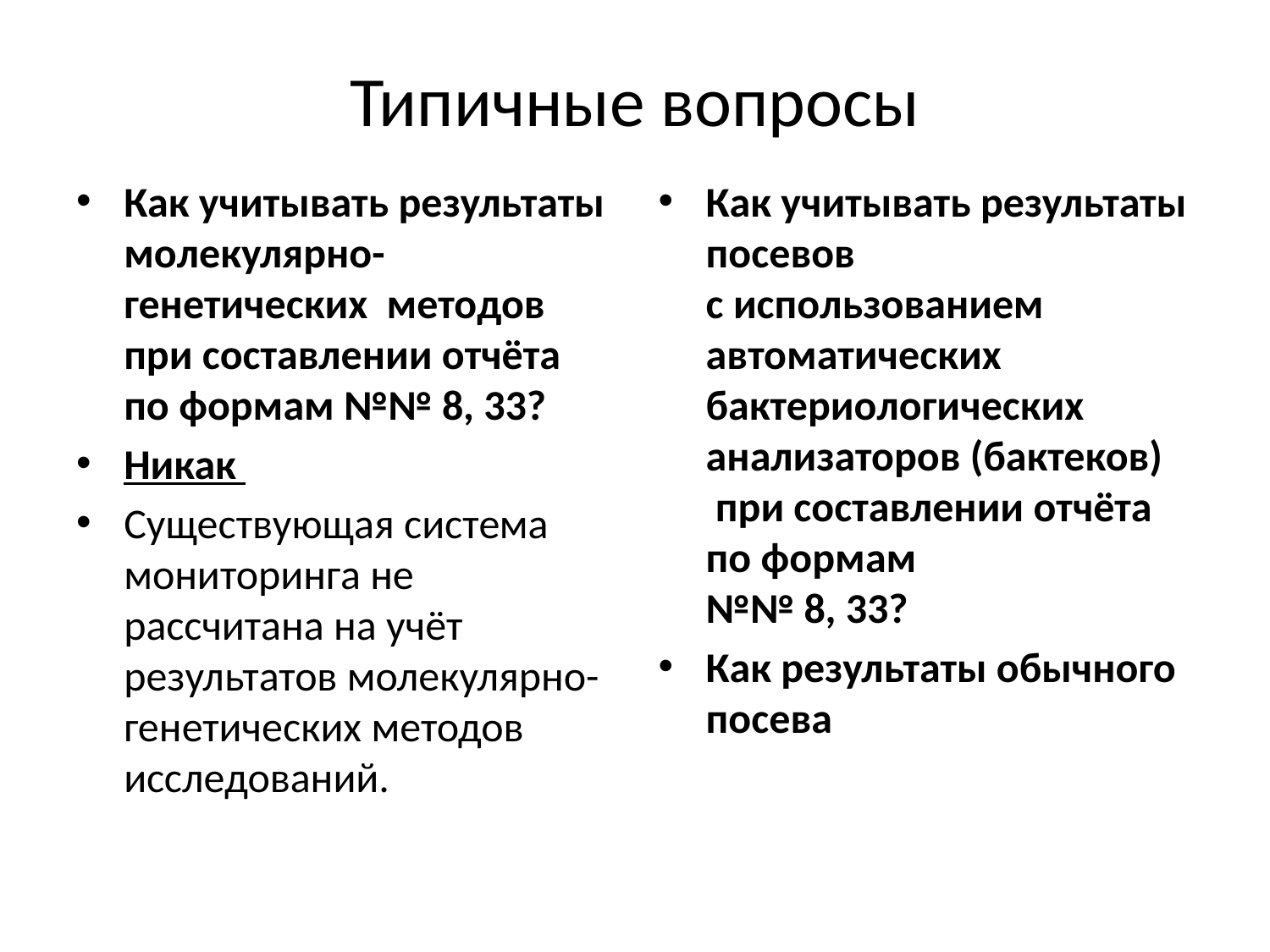

# Типичные вопросы
Как учитывать результаты молекулярно-генетических  методов при составлении отчёта по формам №№ 8, 33?
Никак
Существующая система мониторинга не рассчитана на учёт результатов молекулярно-генетических методов исследований.

Как учитывать результаты посевов
с использованием автоматических бактериологических анализаторов (бактеков)
 при составлении отчёта по формам
№№ 8, 33?
Как результаты обычного посева